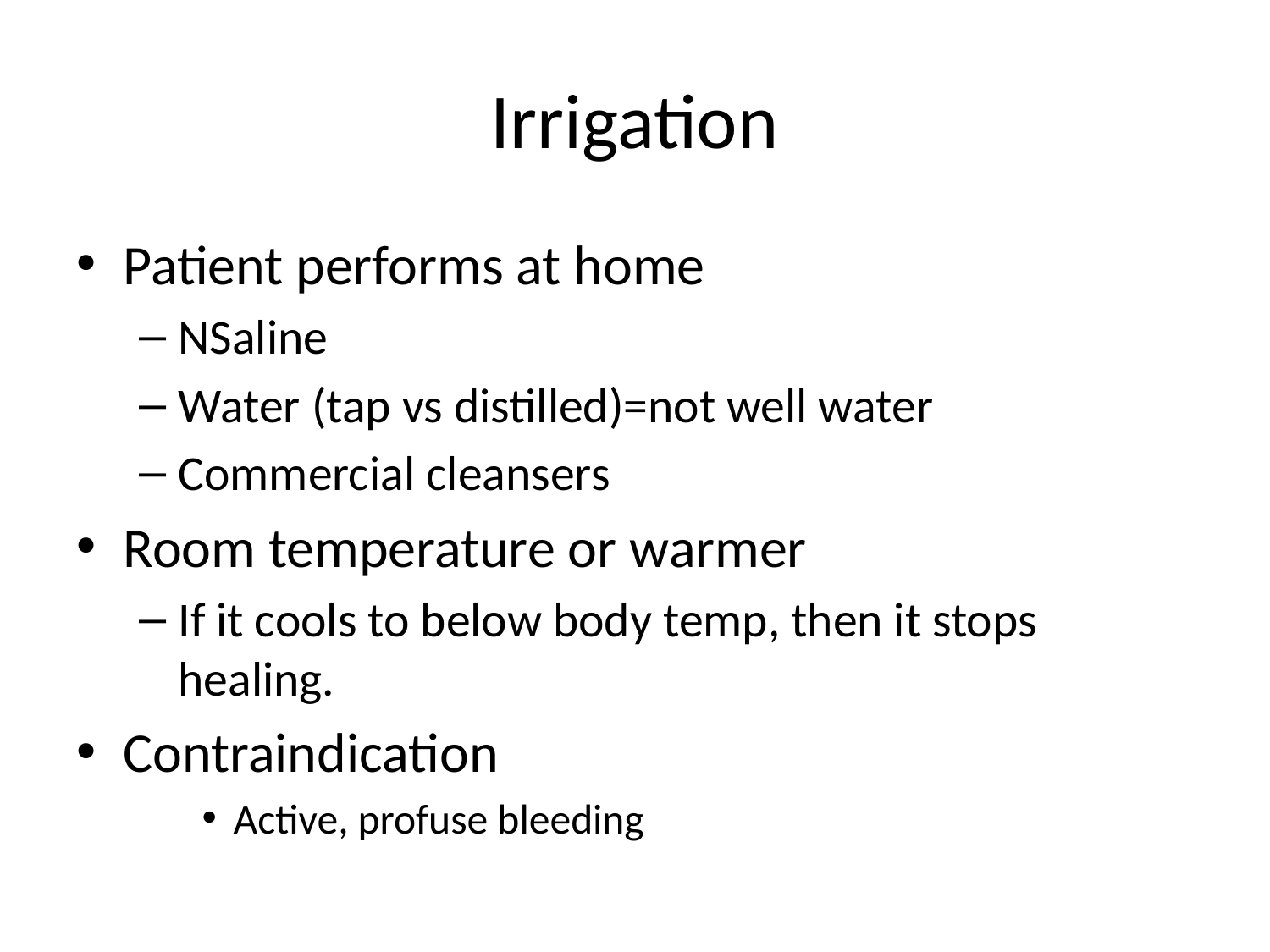

# Irrigation
Patient performs at home
NSaline
Water (tap vs distilled)=not well water
Commercial cleansers
Room temperature or warmer
If it cools to below body temp, then it stops healing.
Contraindication
Active, profuse bleeding